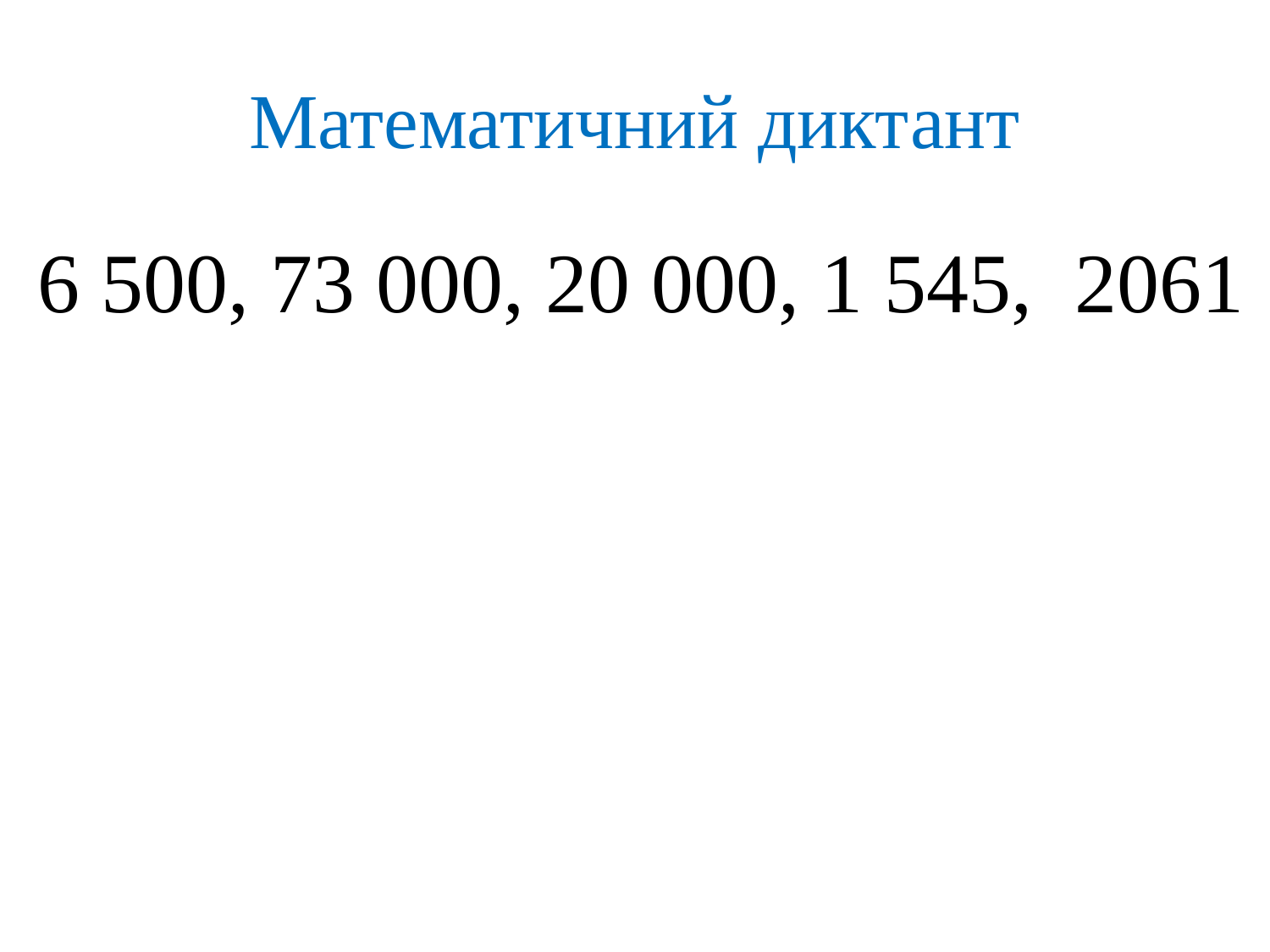

# Математичний диктант
6 500, 73 000, 20 000, 1 545,  2061